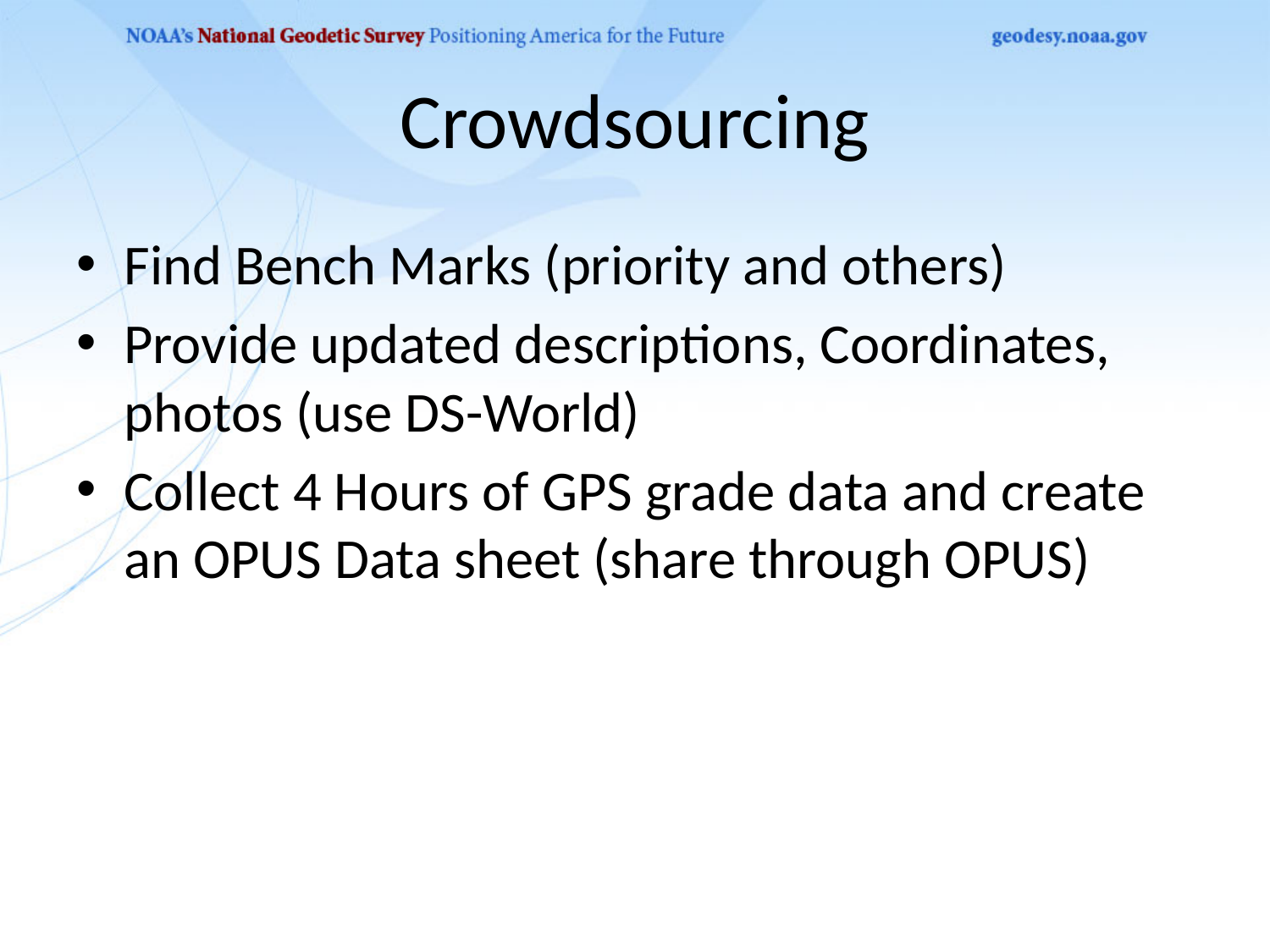

# Crowdsourcing
Find Bench Marks (priority and others)
Provide updated descriptions, Coordinates, photos (use DS-World)
Collect 4 Hours of GPS grade data and create an OPUS Data sheet (share through OPUS)